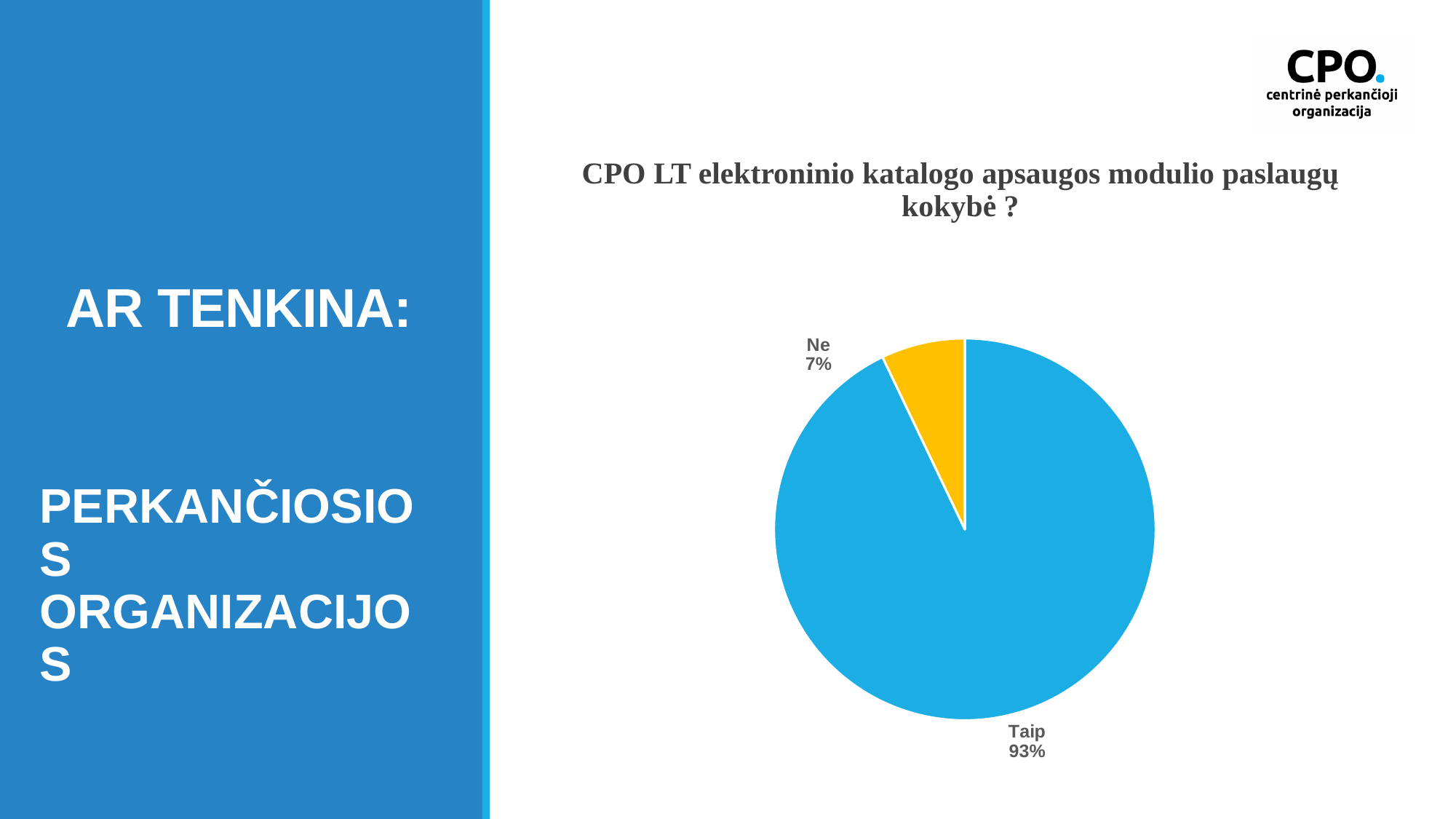

# Ar tenkina:

CPO LT elektroninio katalogo apsaugos modulio paslaugų kokybė ?

### Chart

| Category | Pardavimas |
|---|---|
| Taip | 92.9 |
| Ne | 7.1 |
     PERKANČIOSIOS ORGANIZACIJOS